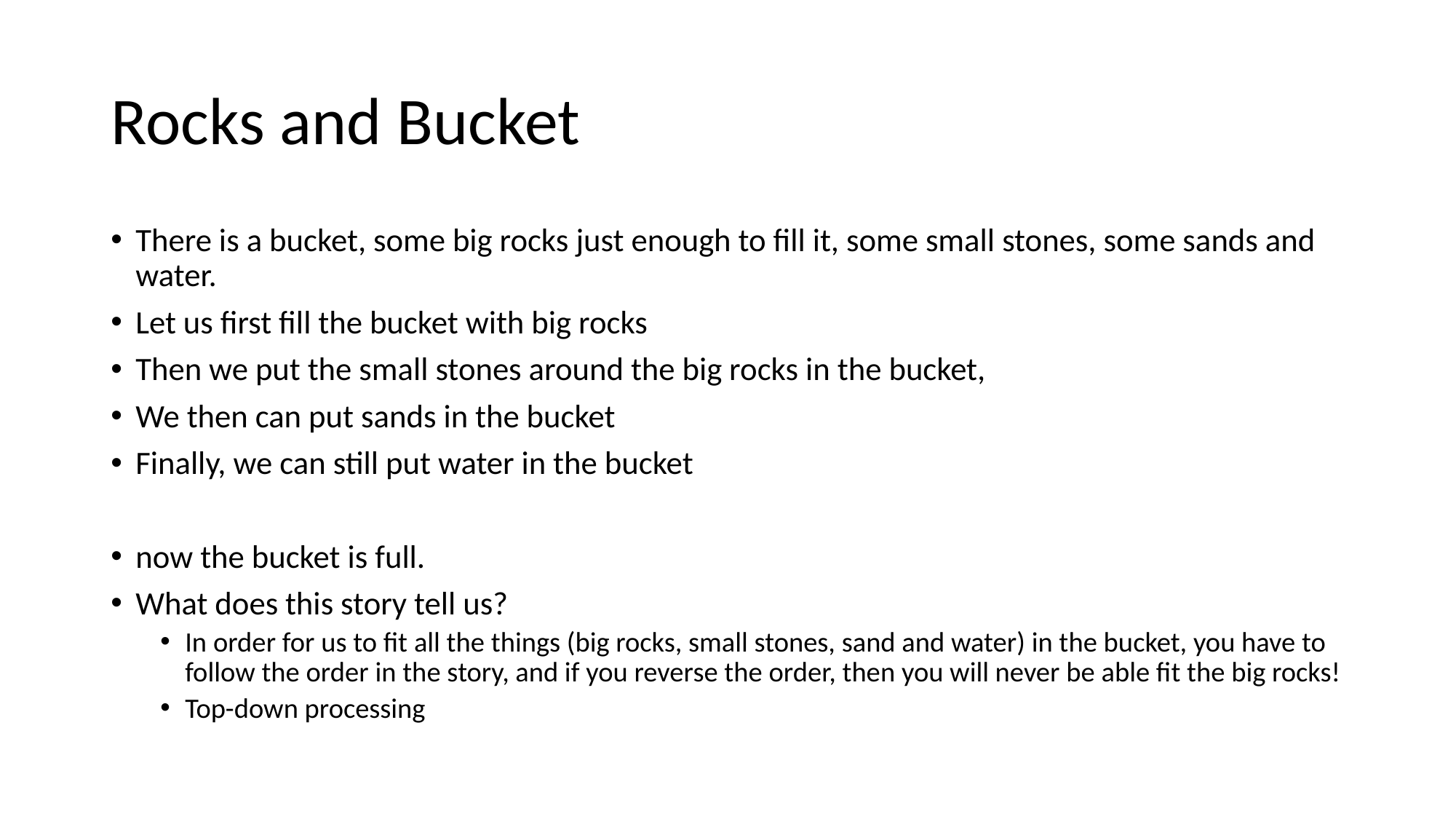

# Rocks and Bucket
There is a bucket, some big rocks just enough to fill it, some small stones, some sands and water.
Let us first fill the bucket with big rocks
Then we put the small stones around the big rocks in the bucket,
We then can put sands in the bucket
Finally, we can still put water in the bucket

now the bucket is full.
What does this story tell us?
In order for us to fit all the things (big rocks, small stones, sand and water) in the bucket, you have to follow the order in the story, and if you reverse the order, then you will never be able fit the big rocks!
Top-down processing